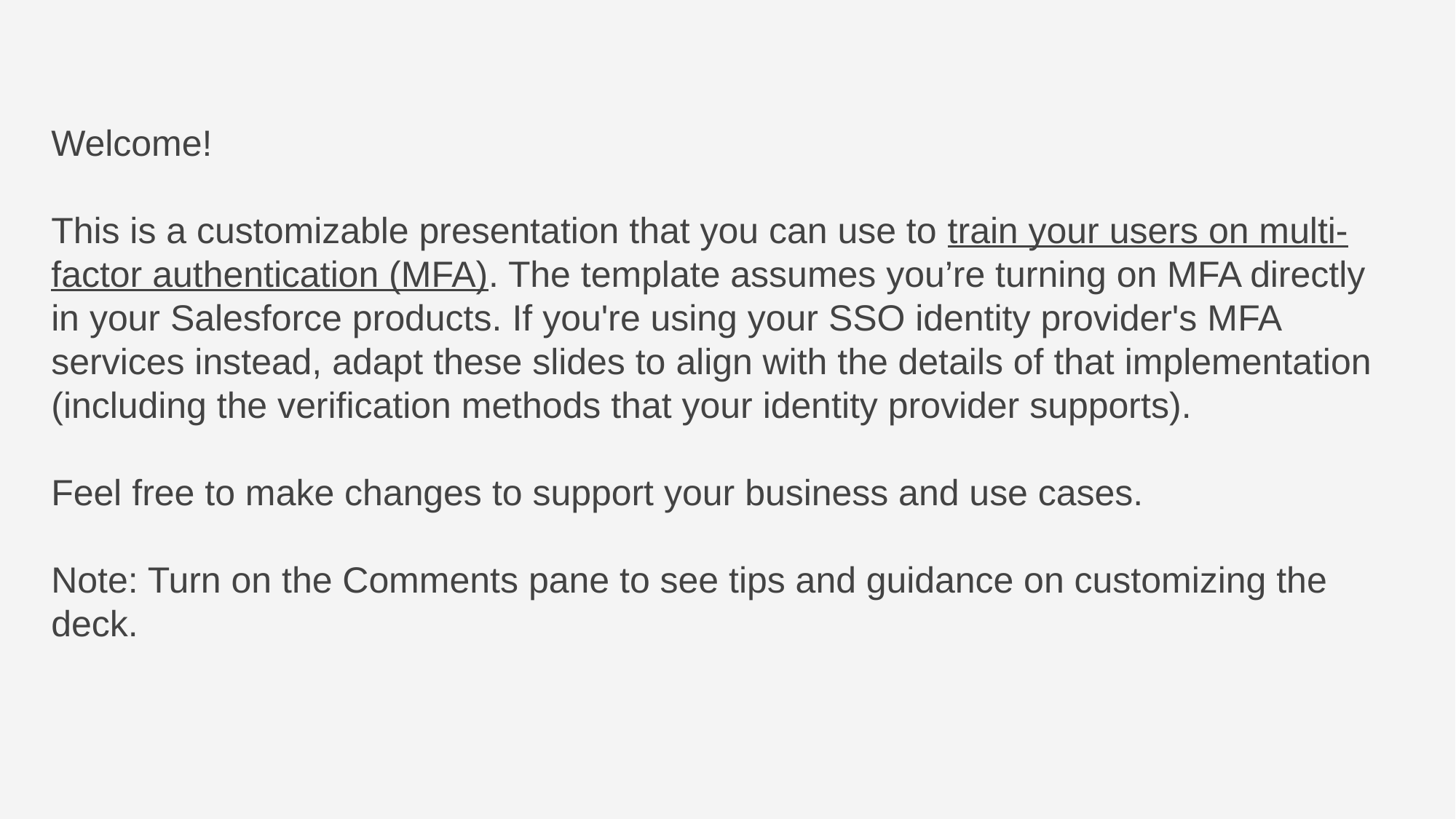

Welcome!

This is a customizable presentation that you can use to train your users on multi-factor authentication (MFA). The template assumes you’re turning on MFA directly in your Salesforce products. If you're using your SSO identity provider's MFA services instead, adapt these slides to align with the details of that implementation (including the verification methods that your identity provider supports).

Feel free to make changes to support your business and use cases.

Note: Turn on the Comments pane to see tips and guidance on customizing the deck.